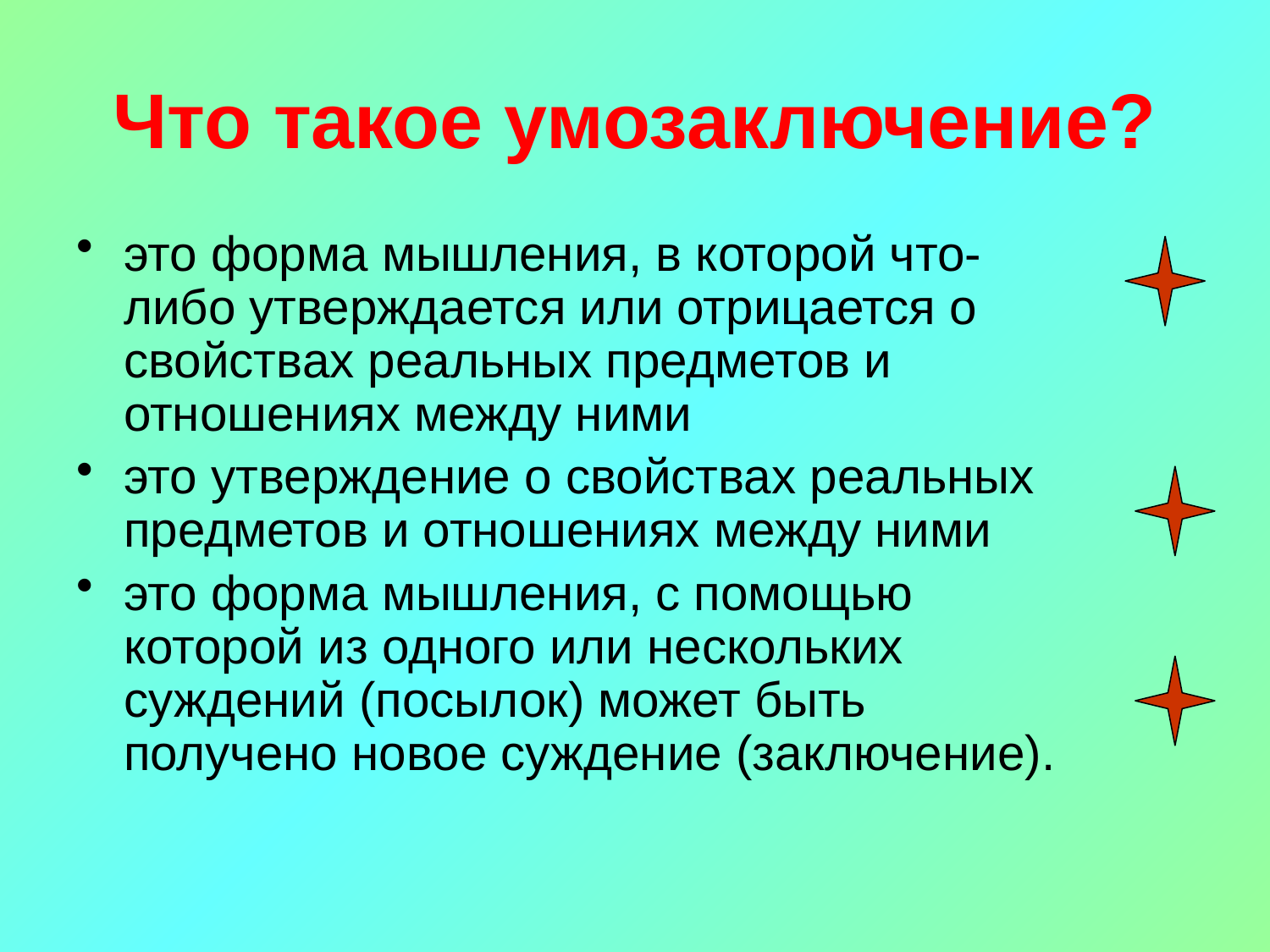

# Что такое умозаключение?
это форма мышления, в которой что-либо утверждается или отрицается о свойствах реальных предметов и отношениях между ними
это утверждение о свойствах реальных предметов и отношениях между ними
это форма мышления, с помощью которой из одного или нескольких суждений (посылок) может быть получено новое суждение (заключение).